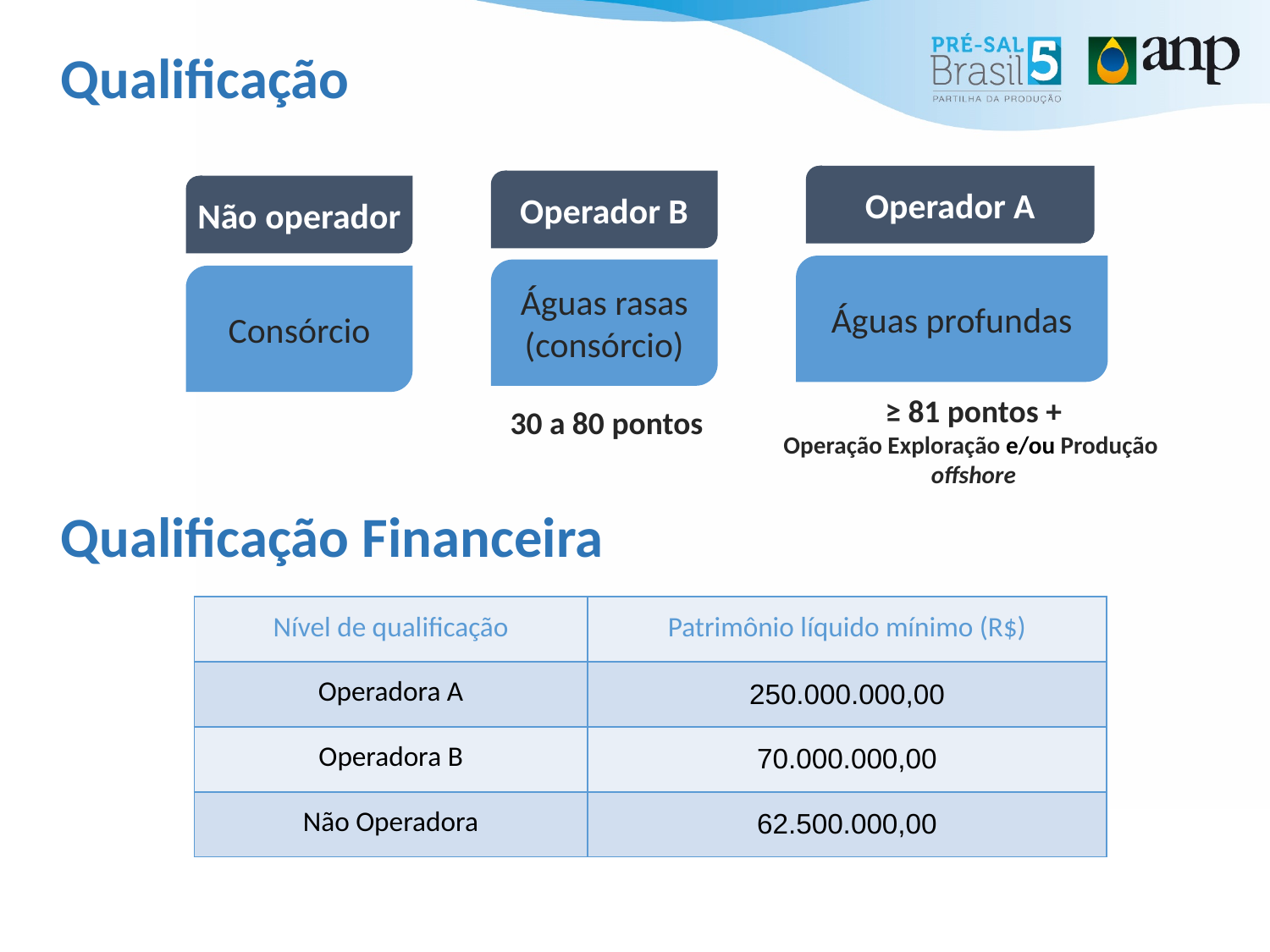

Qualificação
Operador A
Operador B
Não operador
Águas profundas
Águas rasas (consórcio)
Consórcio
≥ 81 pontos +
Operação Exploração e/ou Produção
offshore
30 a 80 pontos
# Qualificação Financeira
| Nível de qualificação | Patrimônio líquido mínimo (R$) |
| --- | --- |
| Operadora A | 250.000.000,00 |
| Operadora B | 70.000.000,00 |
| Não Operadora | 62.500.000,00 |